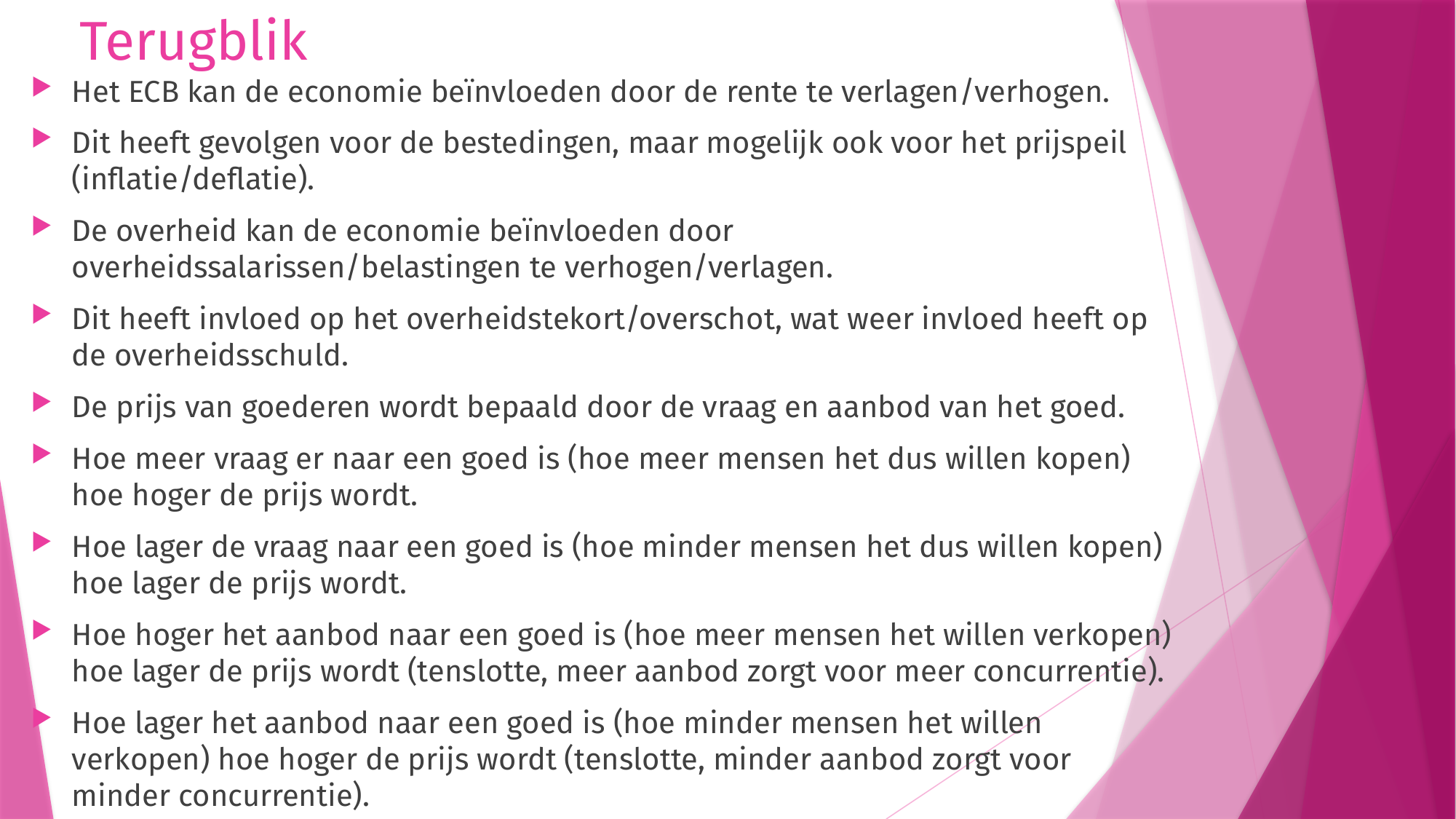

# Terugblik
Het ECB kan de economie beïnvloeden door de rente te verlagen/verhogen.
Dit heeft gevolgen voor de bestedingen, maar mogelijk ook voor het prijspeil (inflatie/deflatie).
De overheid kan de economie beïnvloeden door overheidssalarissen/belastingen te verhogen/verlagen.
Dit heeft invloed op het overheidstekort/overschot, wat weer invloed heeft op de overheidsschuld.
De prijs van goederen wordt bepaald door de vraag en aanbod van het goed.
Hoe meer vraag er naar een goed is (hoe meer mensen het dus willen kopen) hoe hoger de prijs wordt.
Hoe lager de vraag naar een goed is (hoe minder mensen het dus willen kopen) hoe lager de prijs wordt.
Hoe hoger het aanbod naar een goed is (hoe meer mensen het willen verkopen) hoe lager de prijs wordt (tenslotte, meer aanbod zorgt voor meer concurrentie).
Hoe lager het aanbod naar een goed is (hoe minder mensen het willen verkopen) hoe hoger de prijs wordt (tenslotte, minder aanbod zorgt voor minder concurrentie).